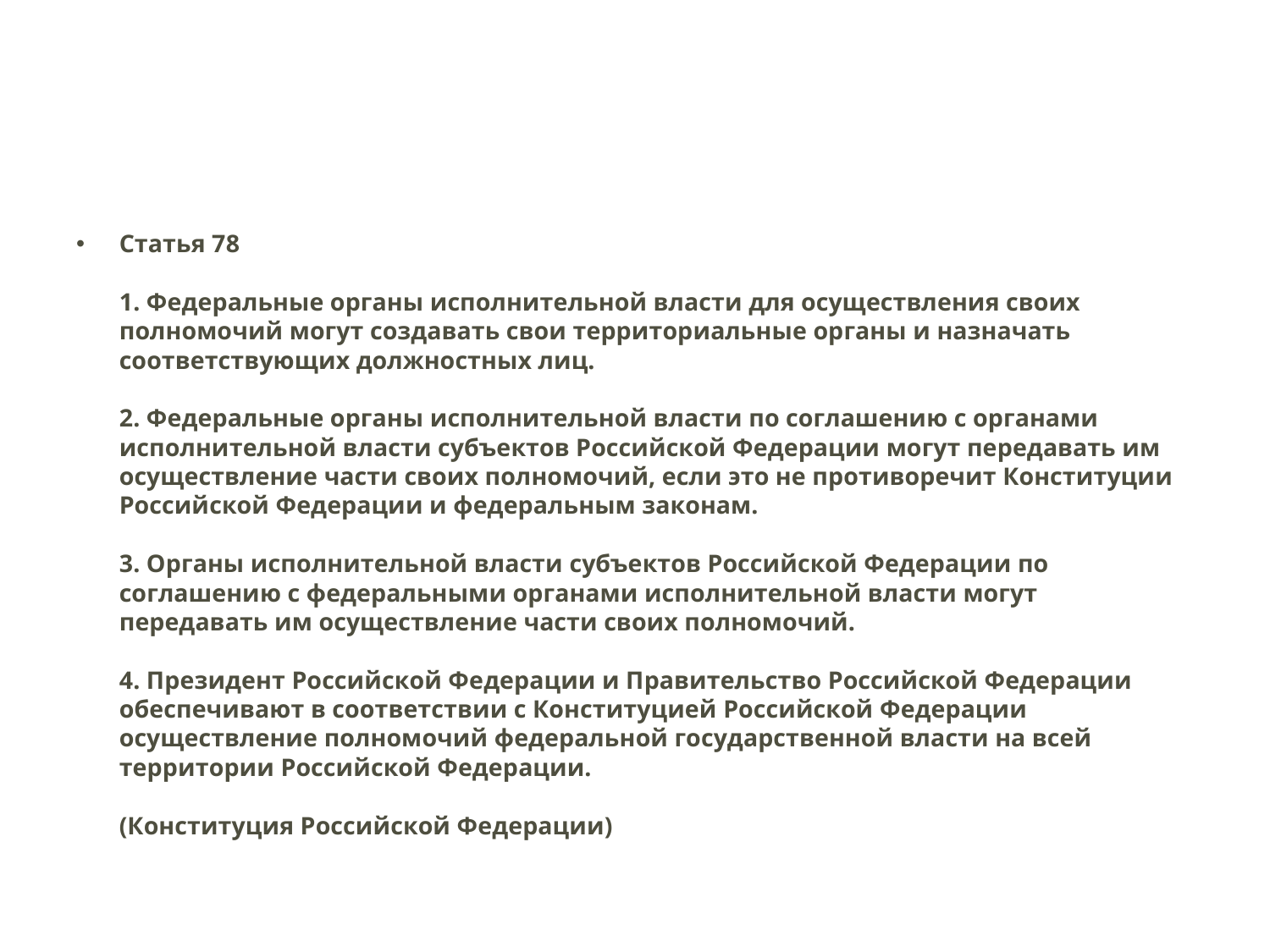

#
Статья 78
1. Федеральные органы исполнительной власти для осуществления своих полномочий могут создавать свои территориальные органы и назначать соответствующих должностных лиц.
2. Федеральные органы исполнительной власти по соглашению с органами исполнительной власти субъектов Российской Федерации могут передавать им осуществление части своих полномочий, если это не противоречит Конституции Российской Федерации и федеральным законам.
3. Органы исполнительной власти субъектов Российской Федерации по соглашению с федеральными органами исполнительной власти могут передавать им осуществление части своих полномочий.
4. Президент Российской Федерации и Правительство Российской Федерации обеспечивают в соответствии с Конституцией Российской Федерации осуществление полномочий федеральной государственной власти на всей территории Российской Федерации.
(Конституция Российской Федерации)